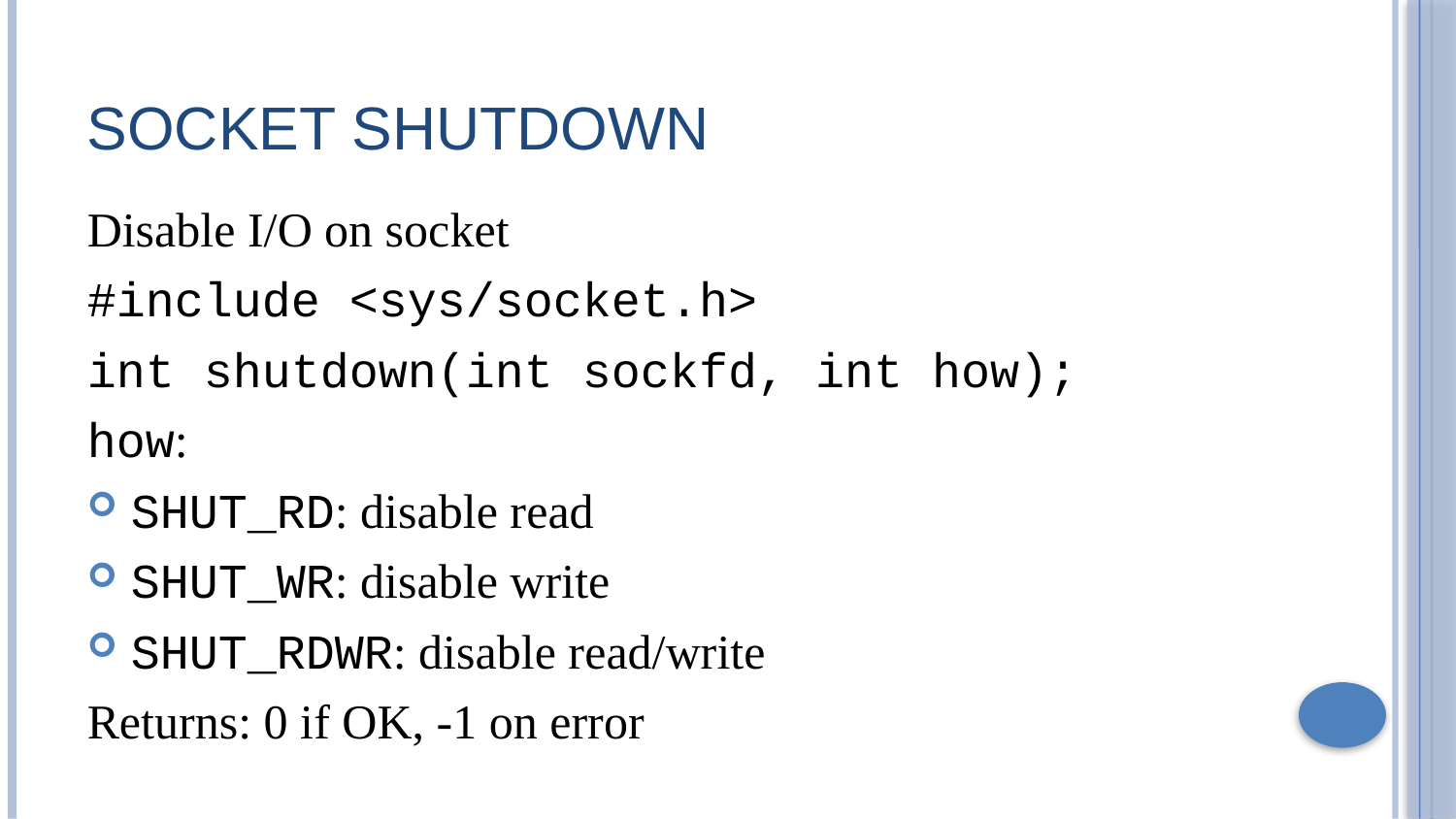

# Socket Shutdown
Disable I/O on socket
#include <sys/socket.h>
int shutdown(int sockfd, int how);
how:
SHUT_RD: disable read
SHUT_WR: disable write
SHUT_RDWR: disable read/write
Returns: 0 if OK, -1 on error